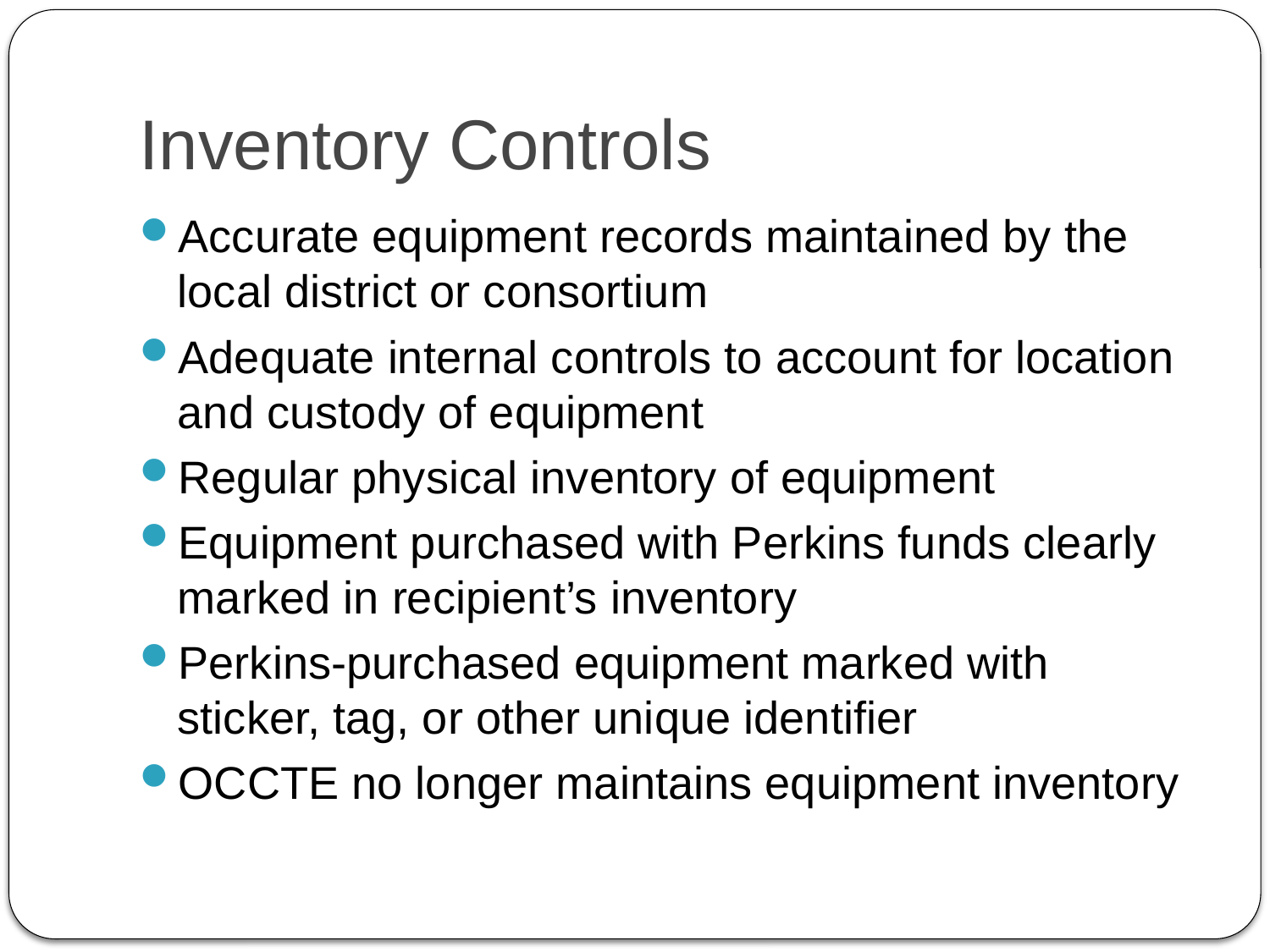

# Inventory Controls
Accurate equipment records maintained by the local district or consortium
Adequate internal controls to account for location and custody of equipment
Regular physical inventory of equipment
Equipment purchased with Perkins funds clearly marked in recipient’s inventory
Perkins-purchased equipment marked with sticker, tag, or other unique identifier
OCCTE no longer maintains equipment inventory